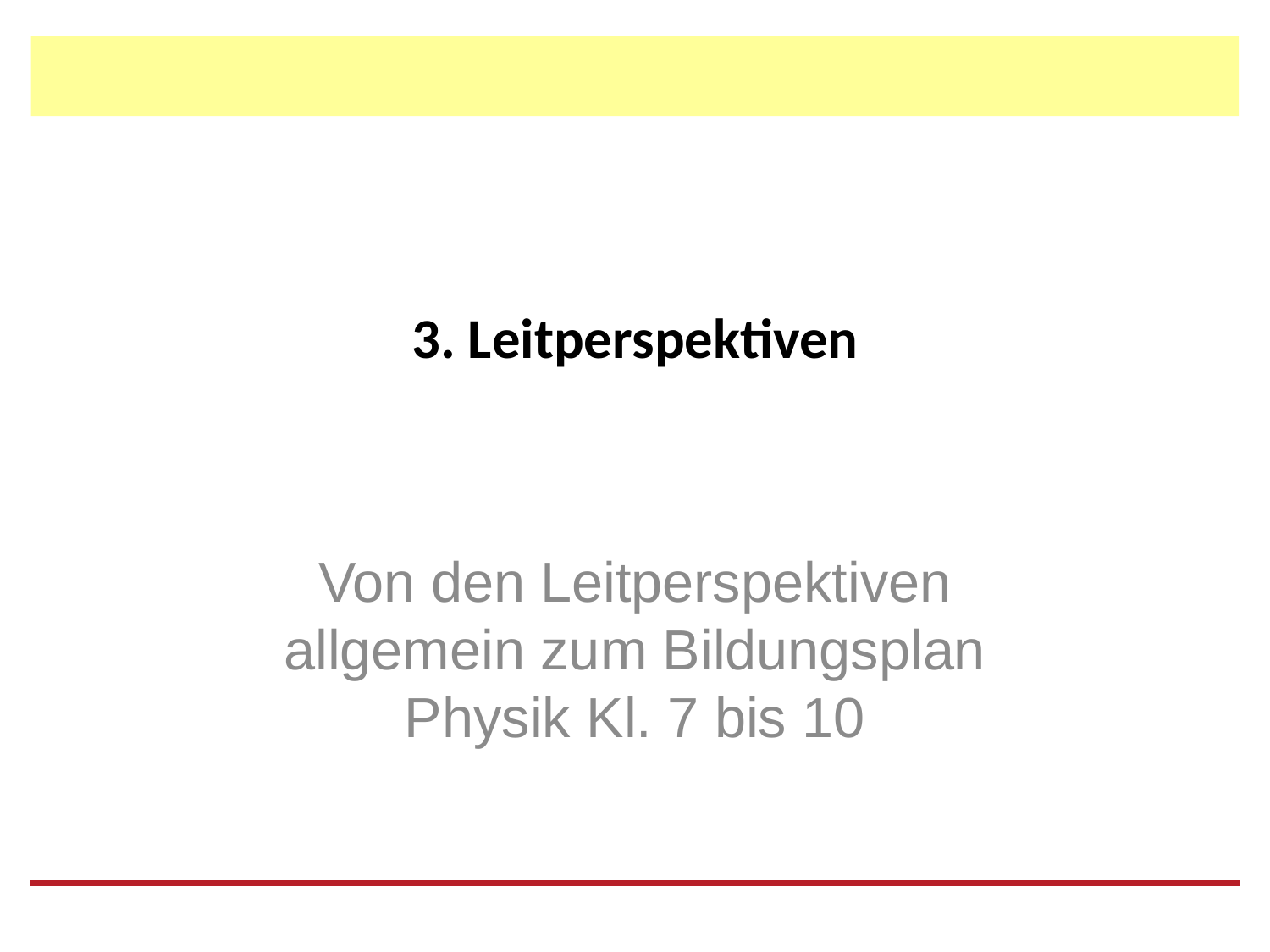

# 3. Leitperspektiven
Von den Leitperspektiven allgemein zum Bildungsplan Physik Kl. 7 bis 10